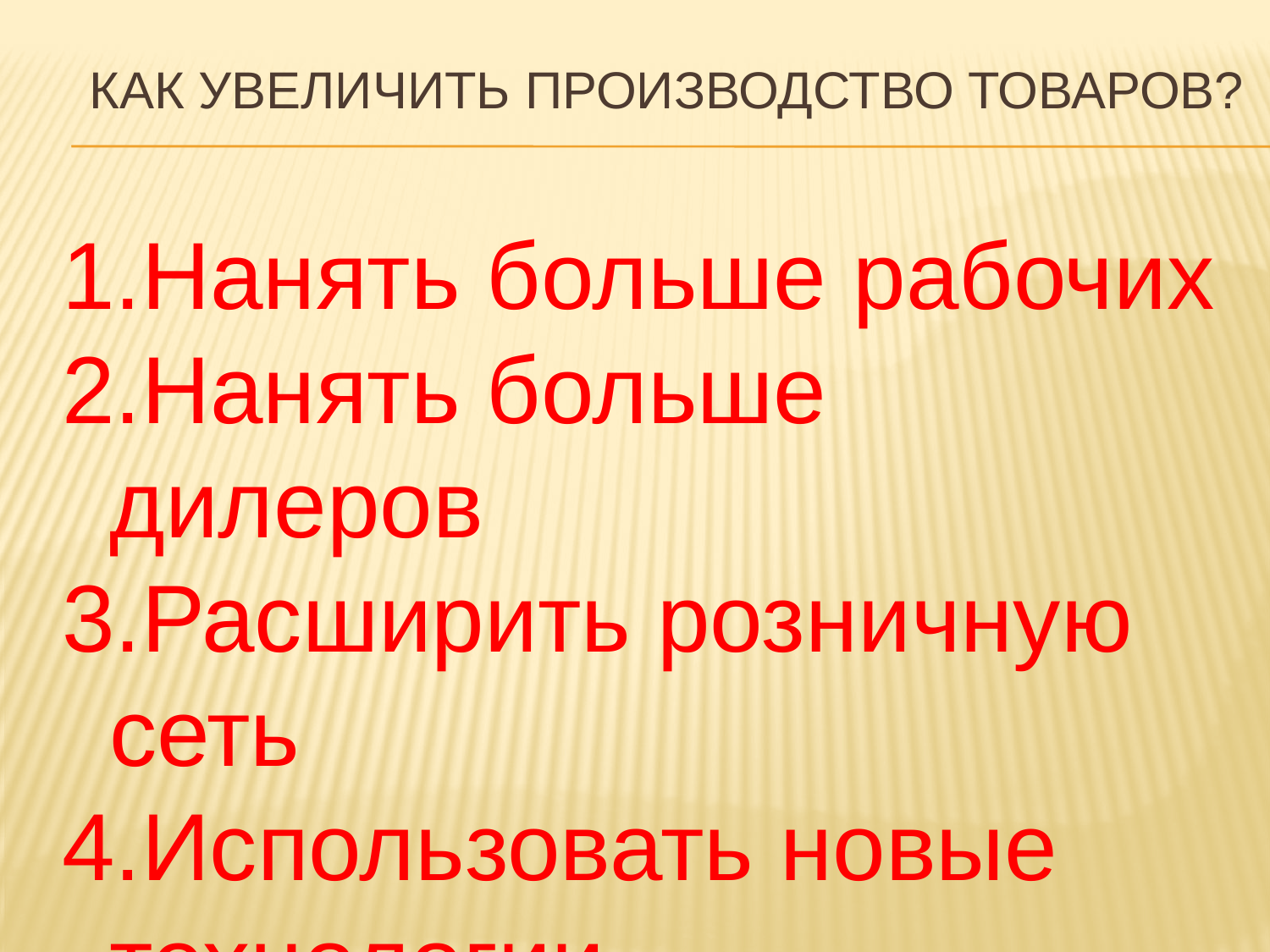

# Как увеличить производство товаров?
Нанять больше рабочих
Нанять больше дилеров
Расширить розничную сеть
Использовать новые технологии